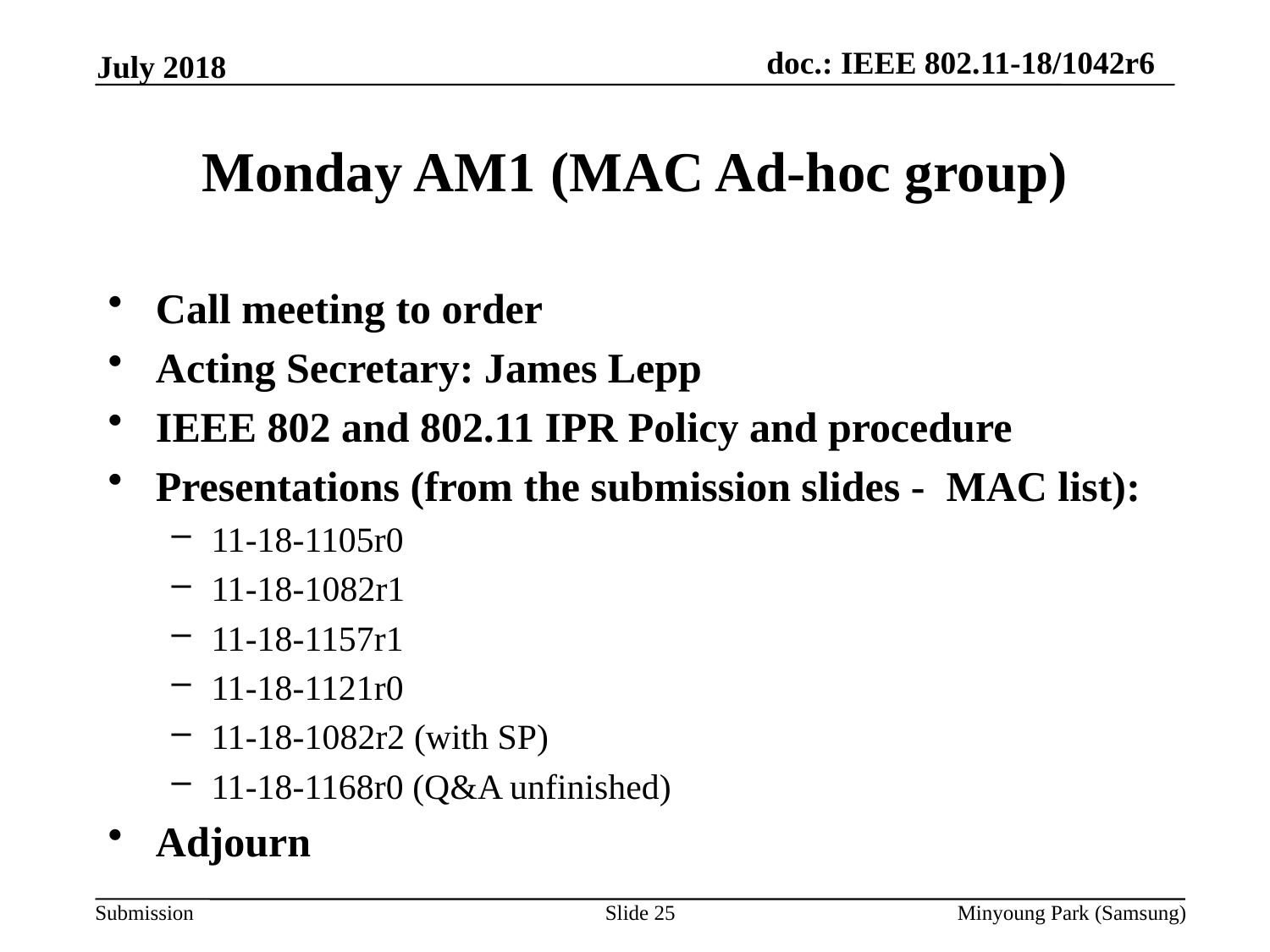

July 2018
# Monday AM1 (MAC Ad-hoc group)
Call meeting to order
Acting Secretary: James Lepp
IEEE 802 and 802.11 IPR Policy and procedure
Presentations (from the submission slides -  MAC list):
11-18-1105r0
11-18-1082r1
11-18-1157r1
11-18-1121r0
11-18-1082r2 (with SP)
11-18-1168r0 (Q&A unfinished)
Adjourn

Slide 25
Minyoung Park (Samsung)